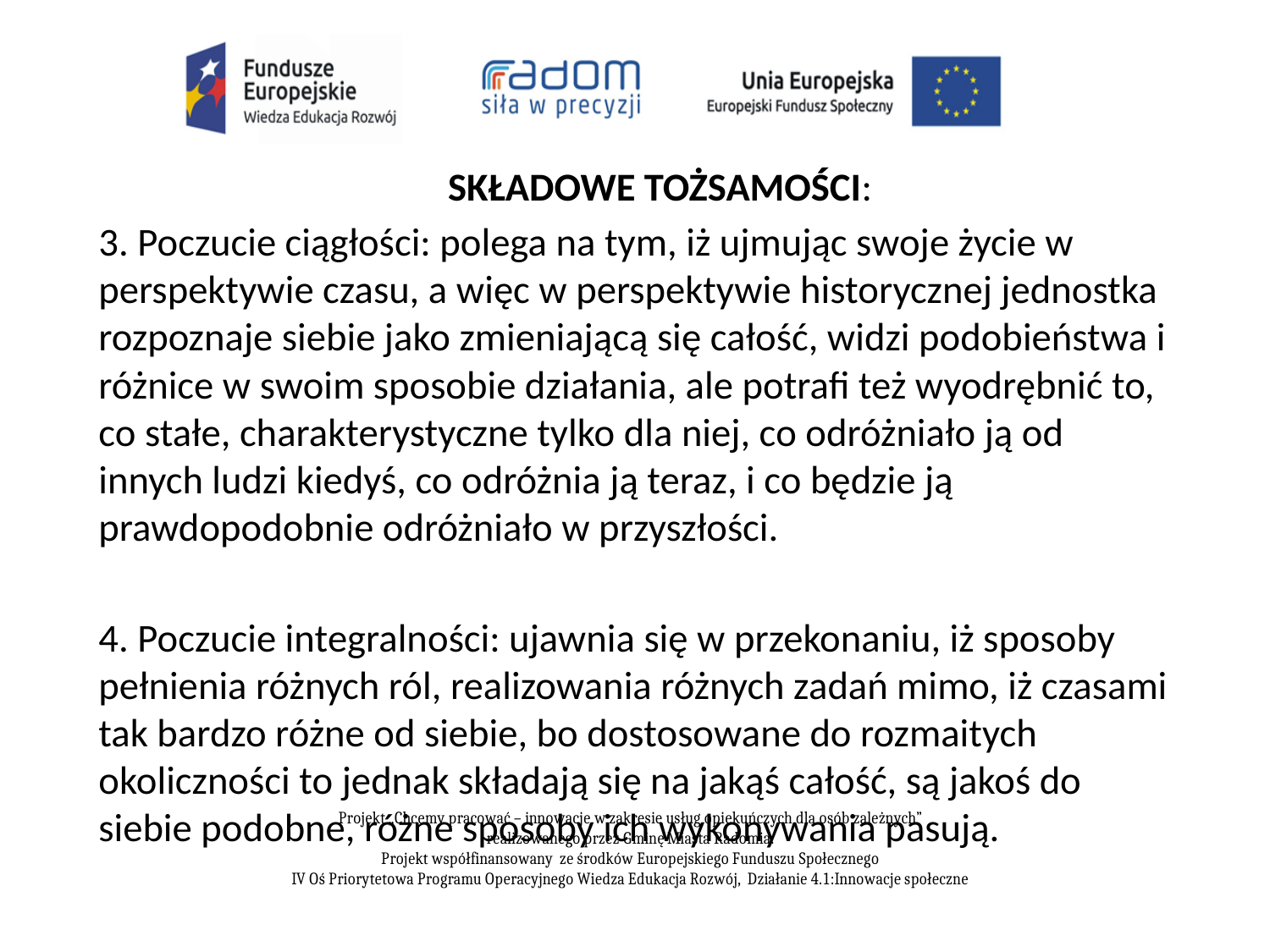

#

SKŁADOWE TOŻSAMOŚCI:
3. Poczucie ciągłości: polega na tym, iż ujmując swoje życie w perspektywie czasu, a więc w perspektywie historycznej jednostka rozpoznaje siebie jako zmieniającą się całość, widzi podobieństwa i różnice w swoim sposobie działania, ale potrafi też wyodrębnić to, co stałe, charakterystyczne tylko dla niej, co odróżniało ją od innych ludzi kiedyś, co odróżnia ją teraz, i co będzie ją prawdopodobnie odróżniało w przyszłości.

4. Poczucie integralności: ujawnia się w przekonaniu, iż sposoby pełnienia różnych ról, realizowania różnych zadań mimo, iż czasami tak bardzo różne od siebie, bo dostosowane do rozmaitych okoliczności to jednak składają się na jakąś całość, są jakoś do siebie podobne, różne sposoby ich wykonywania pasują.